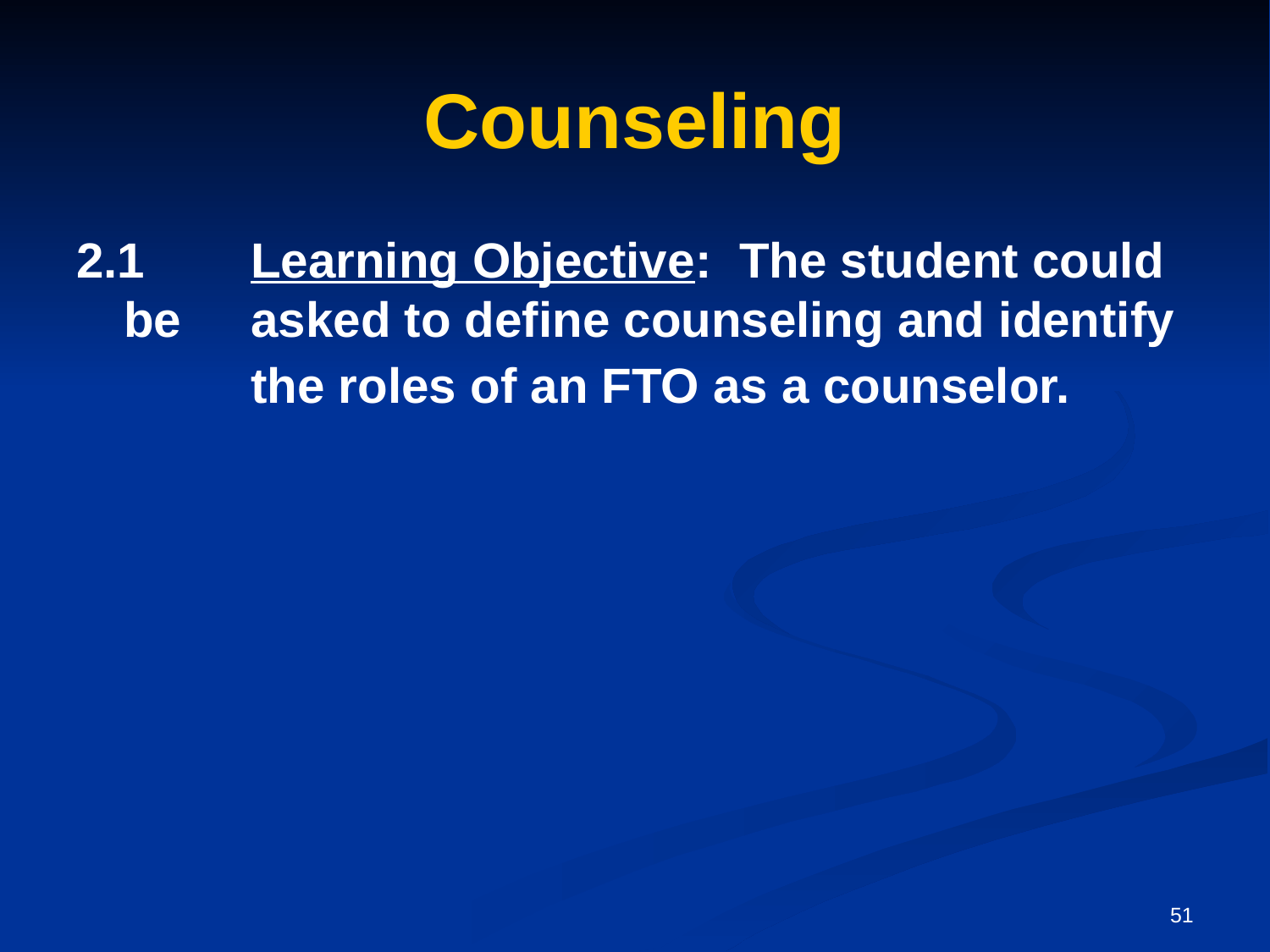

# Counseling
2.1	Learning Objective:  The student could be 	asked to define counseling and identify 	the roles of an FTO as a counselor.
51